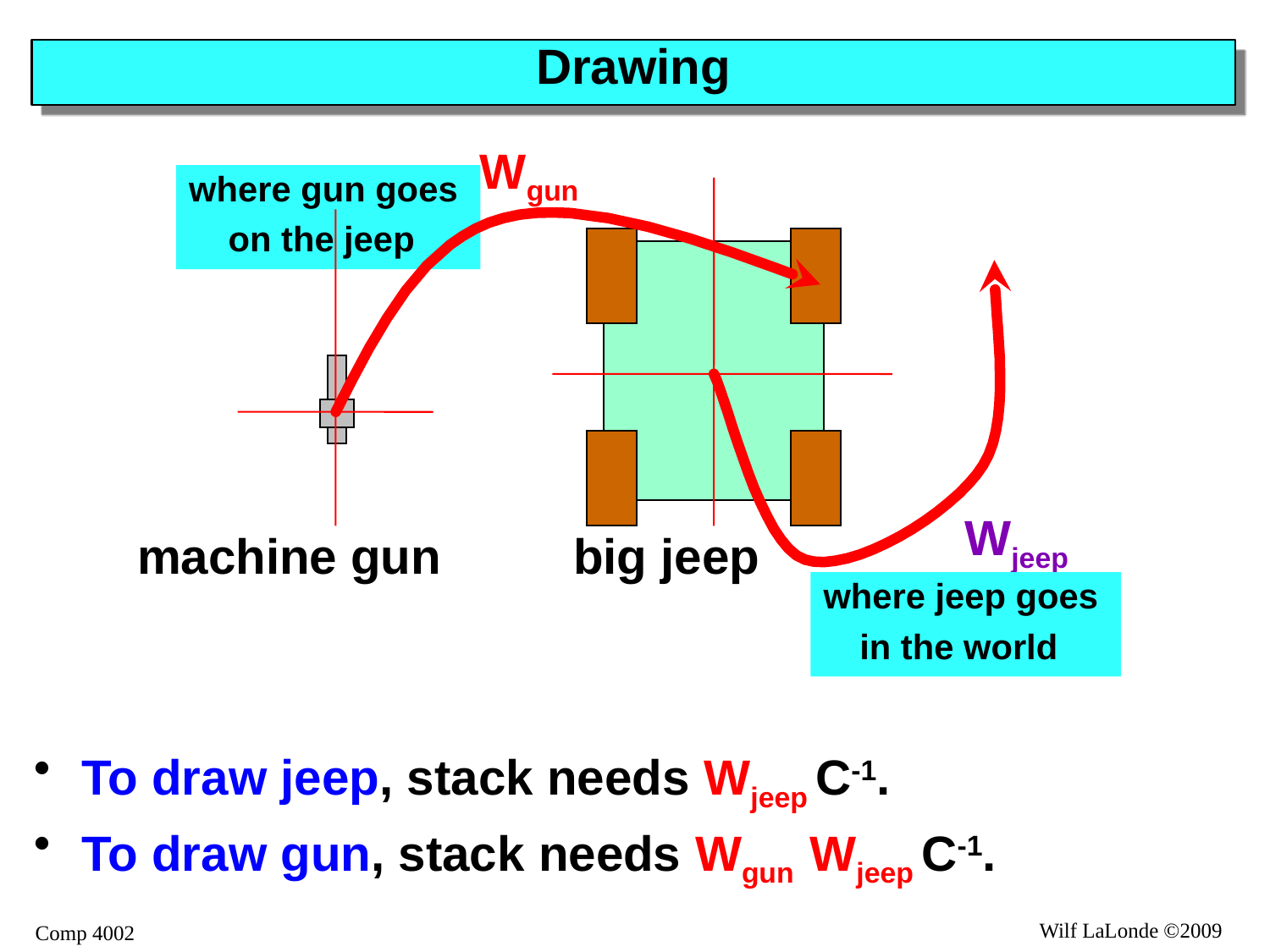

# Drawing
Wgun
where gun goes
on the jeep

Wjeep
machine gun
big jeep
where jeep goes
in the world
To draw jeep, stack needs Wjeep C-1.
To draw gun, stack needs Wgun  Wjeep C-1.